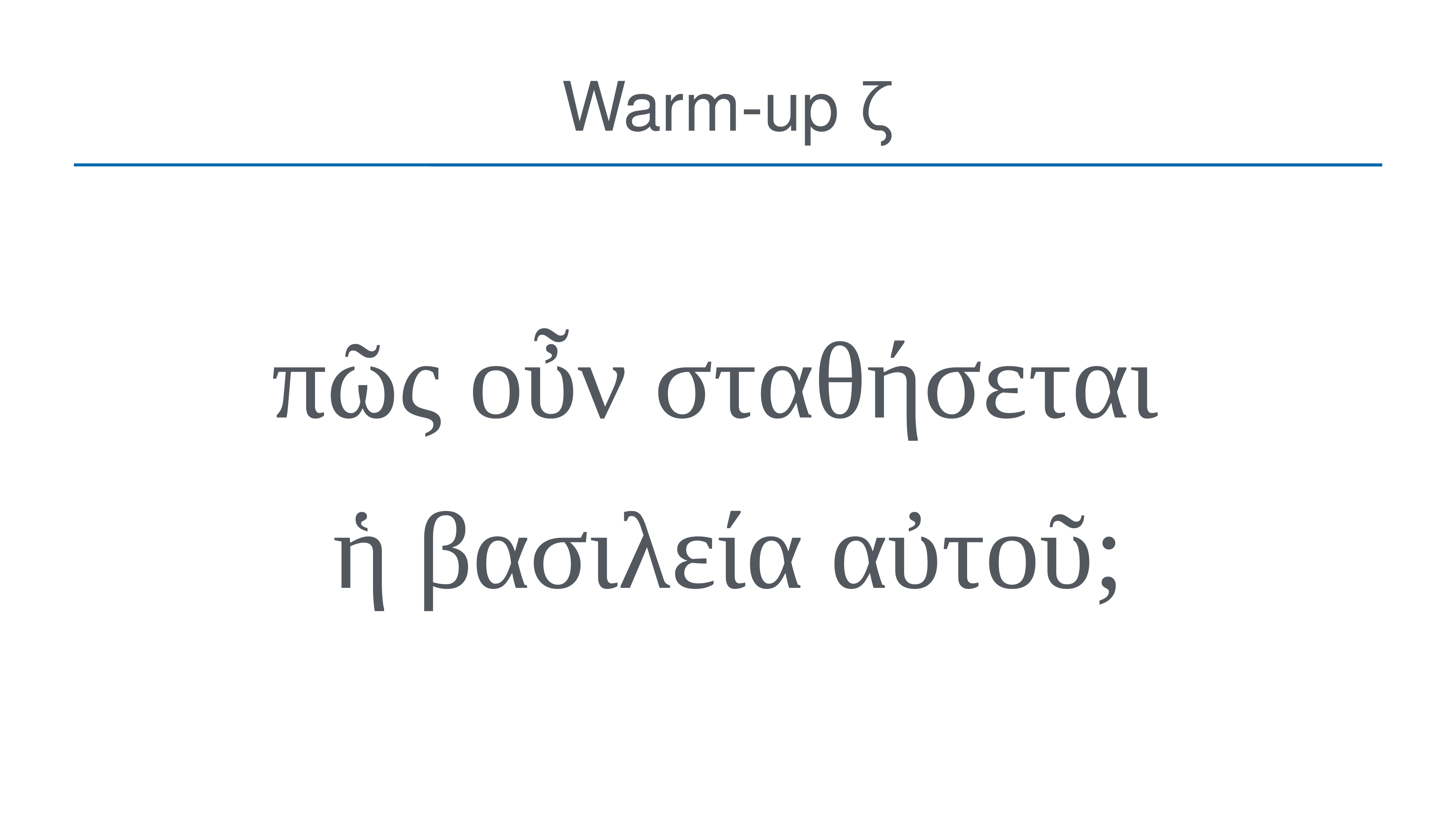

# Warm-up ζ
πῶς οὖν σταθήσεται
ἡ βασιλεία αὐτοῦ;